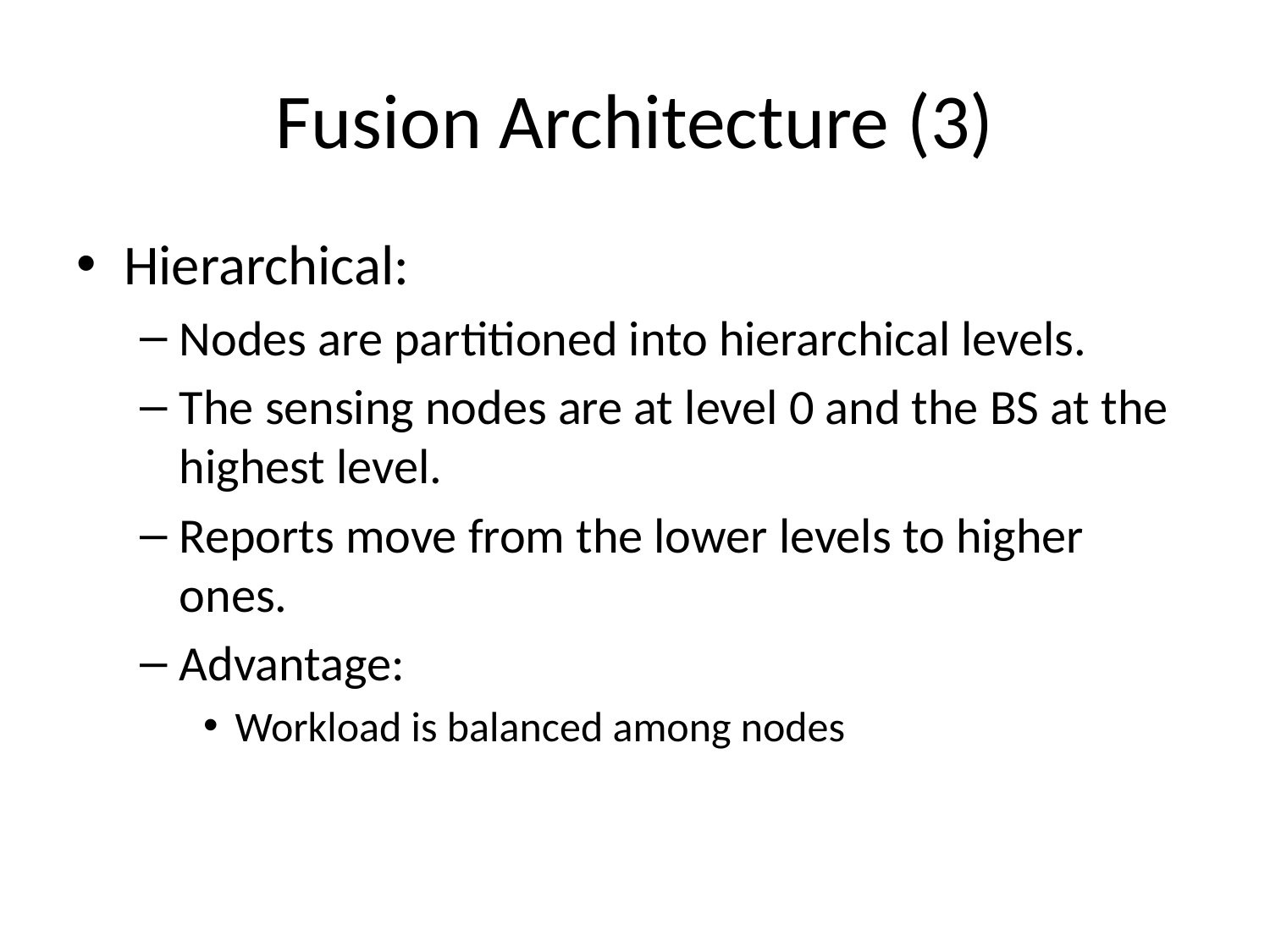

# Fusion Architecture (3)
Hierarchical:
Nodes are partitioned into hierarchical levels.
The sensing nodes are at level 0 and the BS at the highest level.
Reports move from the lower levels to higher ones.
Advantage:
Workload is balanced among nodes